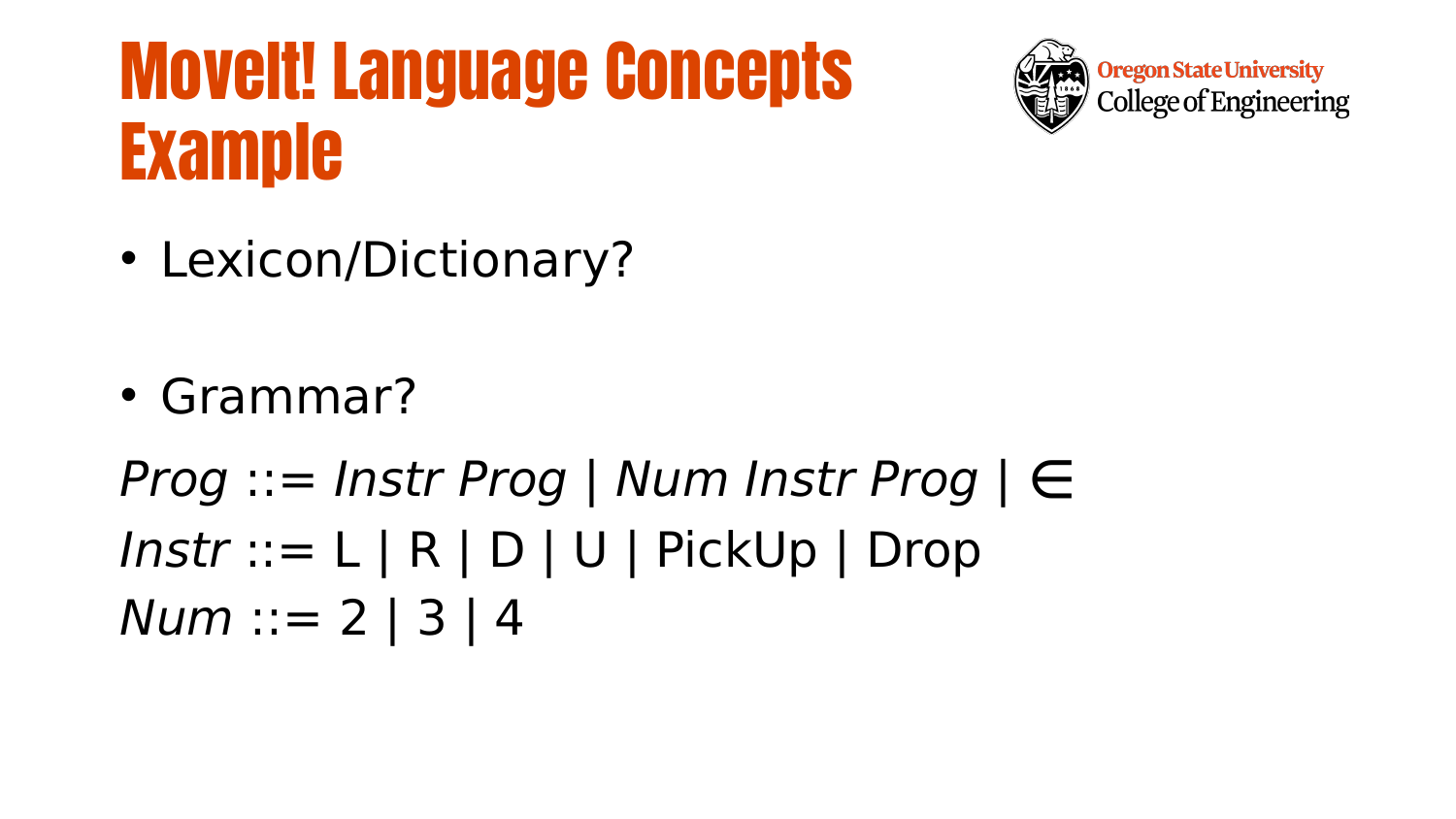

# MoveIt! Language Concepts
Example
Lexicon/Dictionary?

Grammar?
Prog ::= Instr Prog | Num Instr Prog | ∈
Instr ::= L | R | D | U | PickUp | Drop
Num ::= 2 | 3 | 4